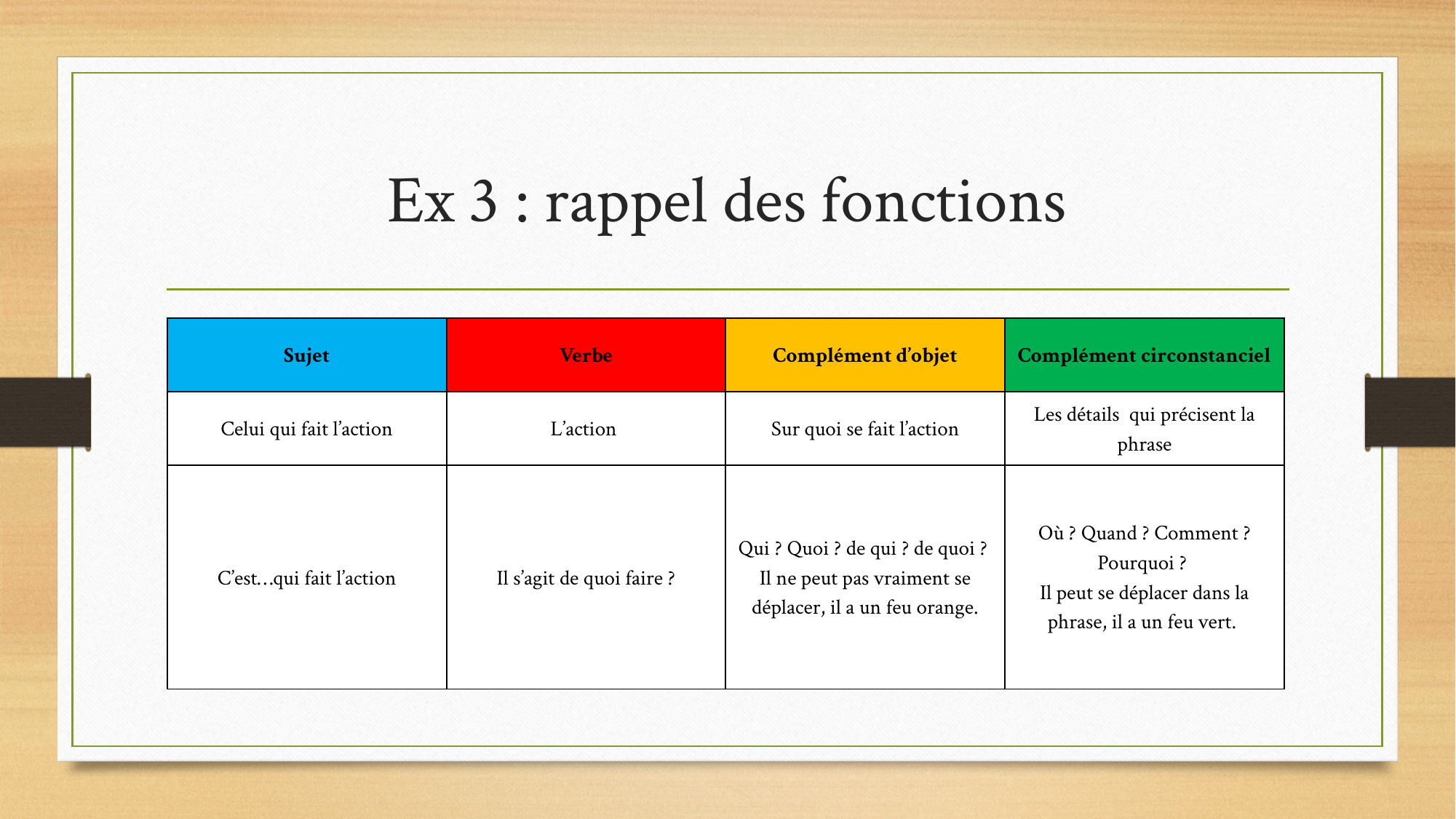

# Ex 3 : rappel des fonctions
| Sujet | Verbe | Complément d’objet | Complément circonstanciel |
| --- | --- | --- | --- |
| Celui qui fait l’action | L’action | Sur quoi se fait l’action | Les détails qui précisent la phrase |
| C’est…qui fait l’action | Il s’agit de quoi faire ? | Qui ? Quoi ? de qui ? de quoi ? Il ne peut pas vraiment se déplacer, il a un feu orange. | Où ? Quand ? Comment ? Pourquoi ? Il peut se déplacer dans la phrase, il a un feu vert. |